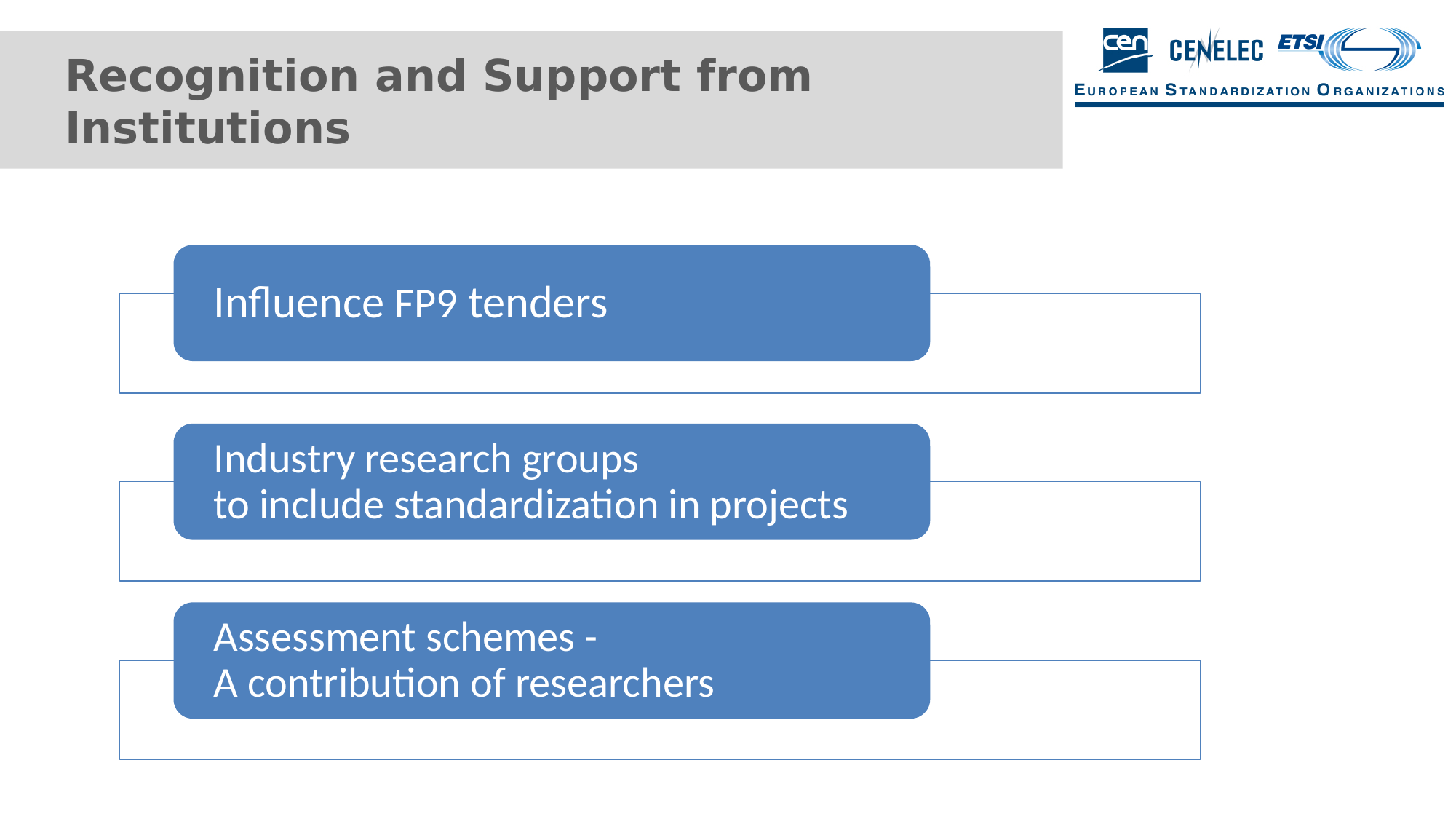

# Recognition and Support from Institutions
Influence FP9 tenders
Industry research groups
to include standardization in projects
Assessment schemes -
A contribution of researchers